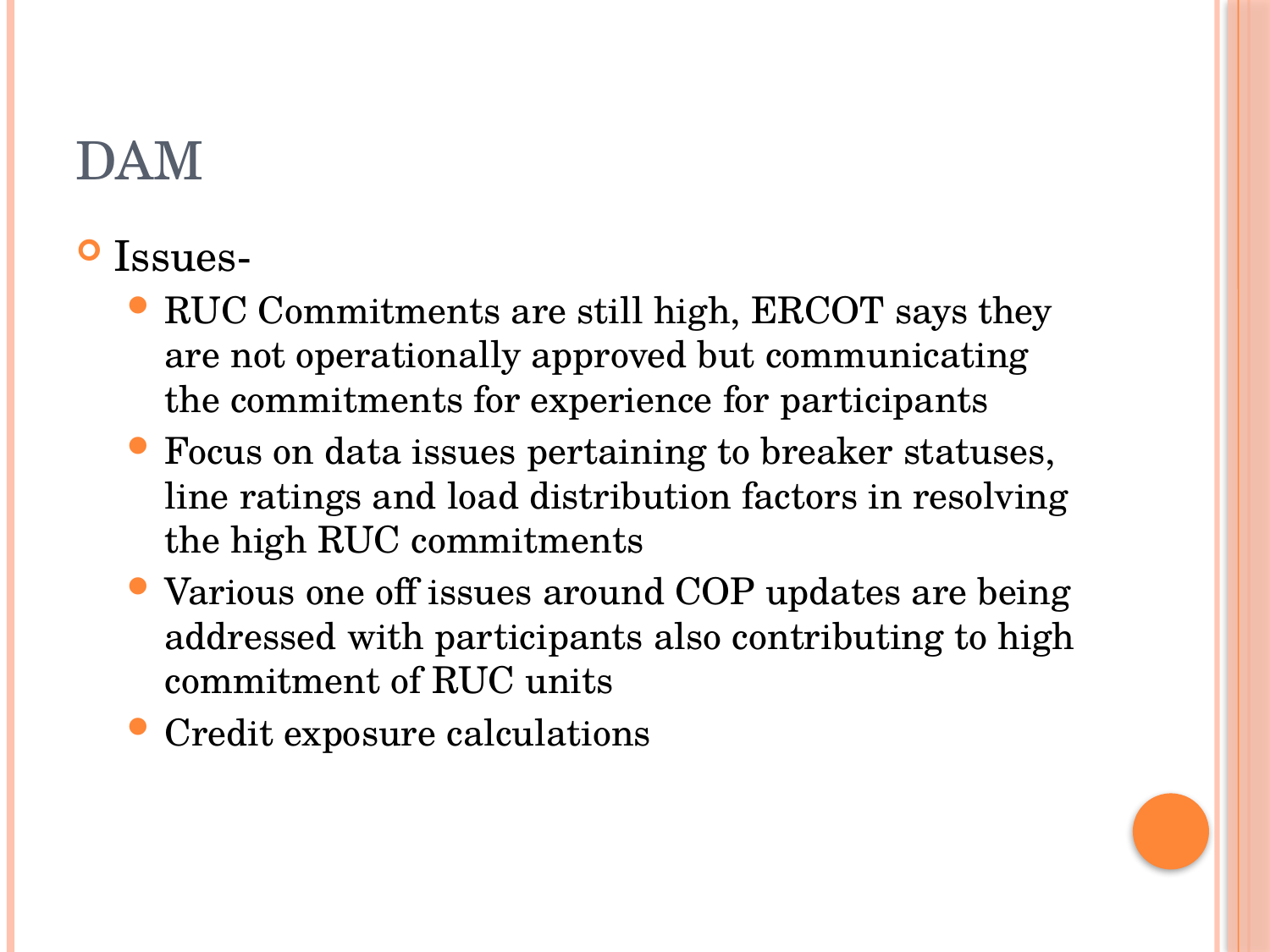

# DAM
Issues-
RUC Commitments are still high, ERCOT says they are not operationally approved but communicating the commitments for experience for participants
Focus on data issues pertaining to breaker statuses, line ratings and load distribution factors in resolving the high RUC commitments
Various one off issues around COP updates are being addressed with participants also contributing to high commitment of RUC units
Credit exposure calculations